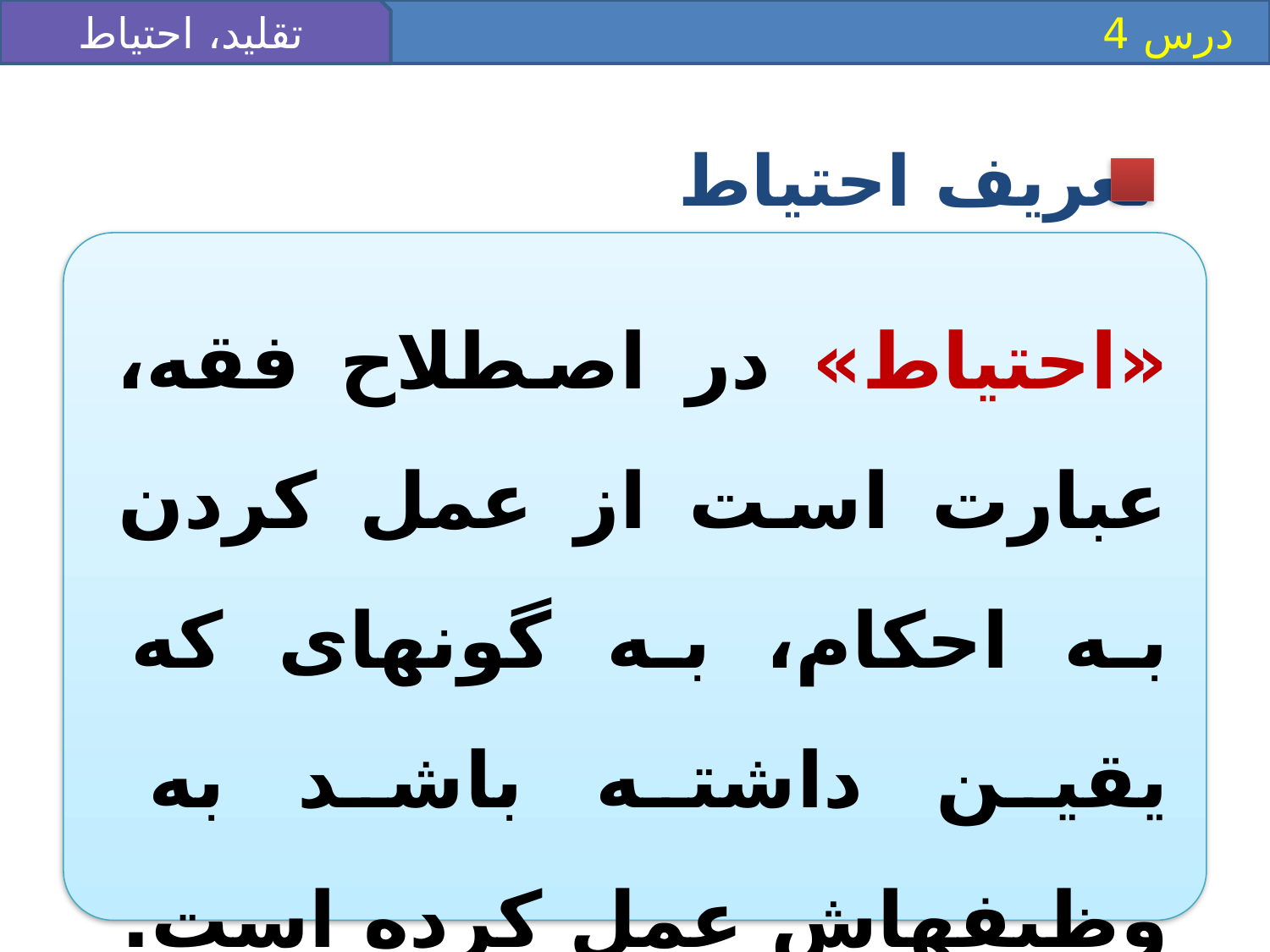

تقليد، احتياط
 درس 4
تعريف احتياط

«احتياط» در اصطلاح فقه، عبارت است از عمل كردن به احكام، به گونه‏اى كه يقين داشته باشد به وظيفه‏اش عمل كرده است.